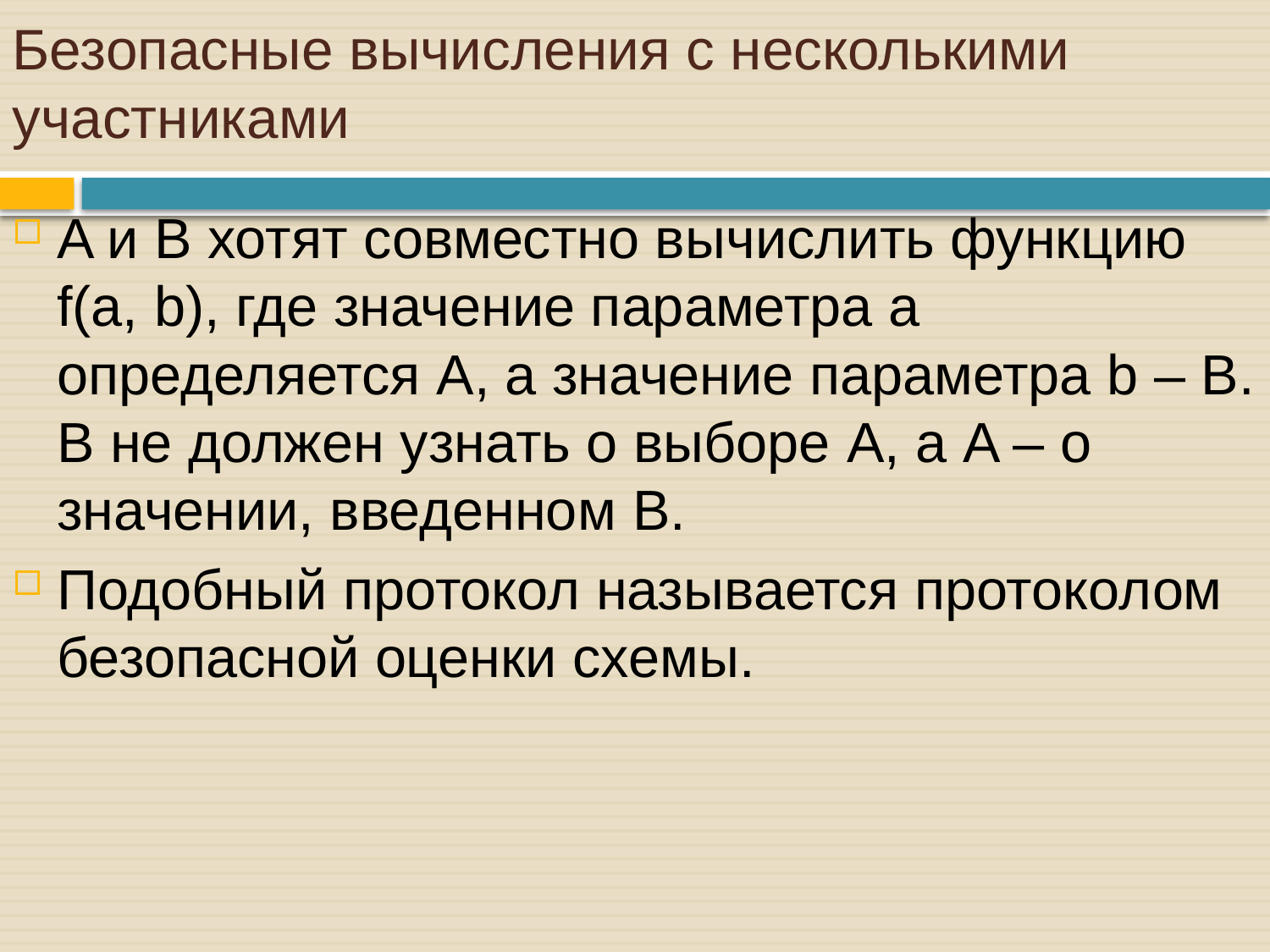

# Безопасные вычисления с несколькими участниками
A и B хотят совместно вычислить функцию f(a, b), где значение параметра a определяется A, а значение параметра b – B. B не должен узнать о выборе A, а A – о значении, введенном B.
Подобный протокол называется протоколом безопасной оценки схемы.